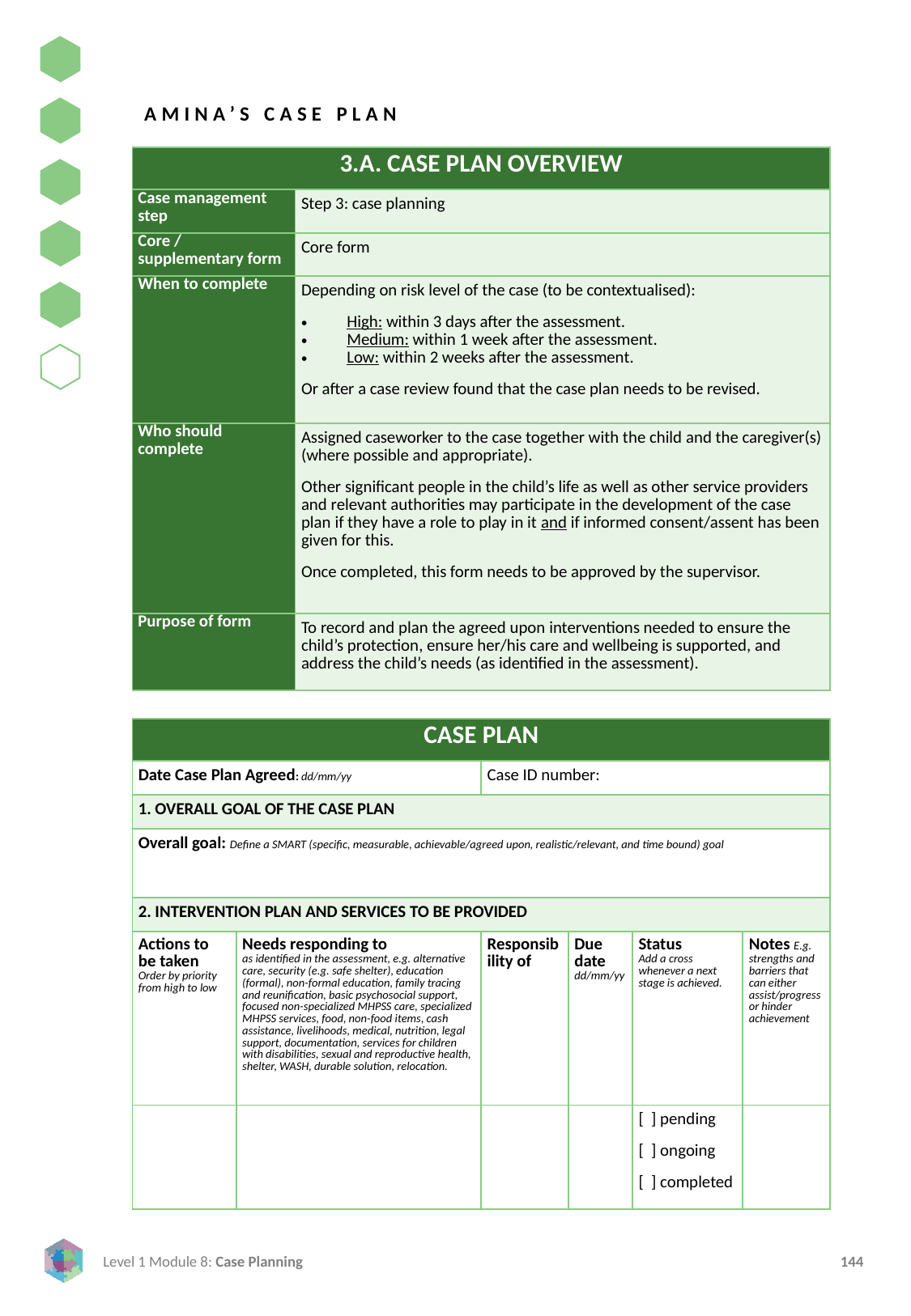

AMINA’S CASE PLAN

| 3.A. CASE PLAN OVERVIEW |  |
| --- | --- |
| Case management step | Step 3: case planning |
| Core / supplementary form | Core form |
| When to complete | Depending on risk level of the case (to be contextualised): High: within 3 days after the assessment. Medium: within 1 week after the assessment. Low: within 2 weeks after the assessment. Or after a case review found that the case plan needs to be revised. |
| Who should complete | Assigned caseworker to the case together with the child and the caregiver(s) (where possible and appropriate). Other significant people in the child’s life as well as other service providers and relevant authorities may participate in the development of the case plan if they have a role to play in it and if informed consent/assent has been given for this. Once completed, this form needs to be approved by the supervisor. |
| Purpose of form | To record and plan the agreed upon interventions needed to ensure the child’s protection, ensure her/his care and wellbeing is supported, and address the child’s needs (as identified in the assessment). |

| CASE PLAN |  |  |  |  |  |
| --- | --- | --- | --- | --- | --- |
| Date Case Plan Agreed: dd/mm/yy |  | Case ID number: |  |  |  |
| 1. OVERALL GOAL OF THE CASE PLAN |  |  |  |  |  |
| Overall goal: Define a SMART (specific, measurable, achievable/agreed upon, realistic/relevant, and time bound) goal |  |  |  |  |  |
| 2. INTERVENTION PLAN AND SERVICES TO BE PROVIDED |  |  |  |  |  |
| Actions to be taken Order by priority from high to low | Needs responding to as identified in the assessment, e.g. alternative care, security (e.g. safe shelter), education (formal), non-formal education, family tracing and reunification, basic psychosocial support, focused non-specialized MHPSS care, specialized MHPSS services, food, non-food items, cash assistance, livelihoods, medical, nutrition, legal support, documentation, services for children with disabilities, sexual and reproductive health, shelter, WASH, durable solution, relocation. | Responsibility of | Due date dd/mm/yy | Status Add a cross whenever a next stage is achieved. | Notes E.g. strengths and barriers that can either assist/progress or hinder achievement |
|  |  |  |  | [ ] pending [ ] ongoing [ ] completed |  |